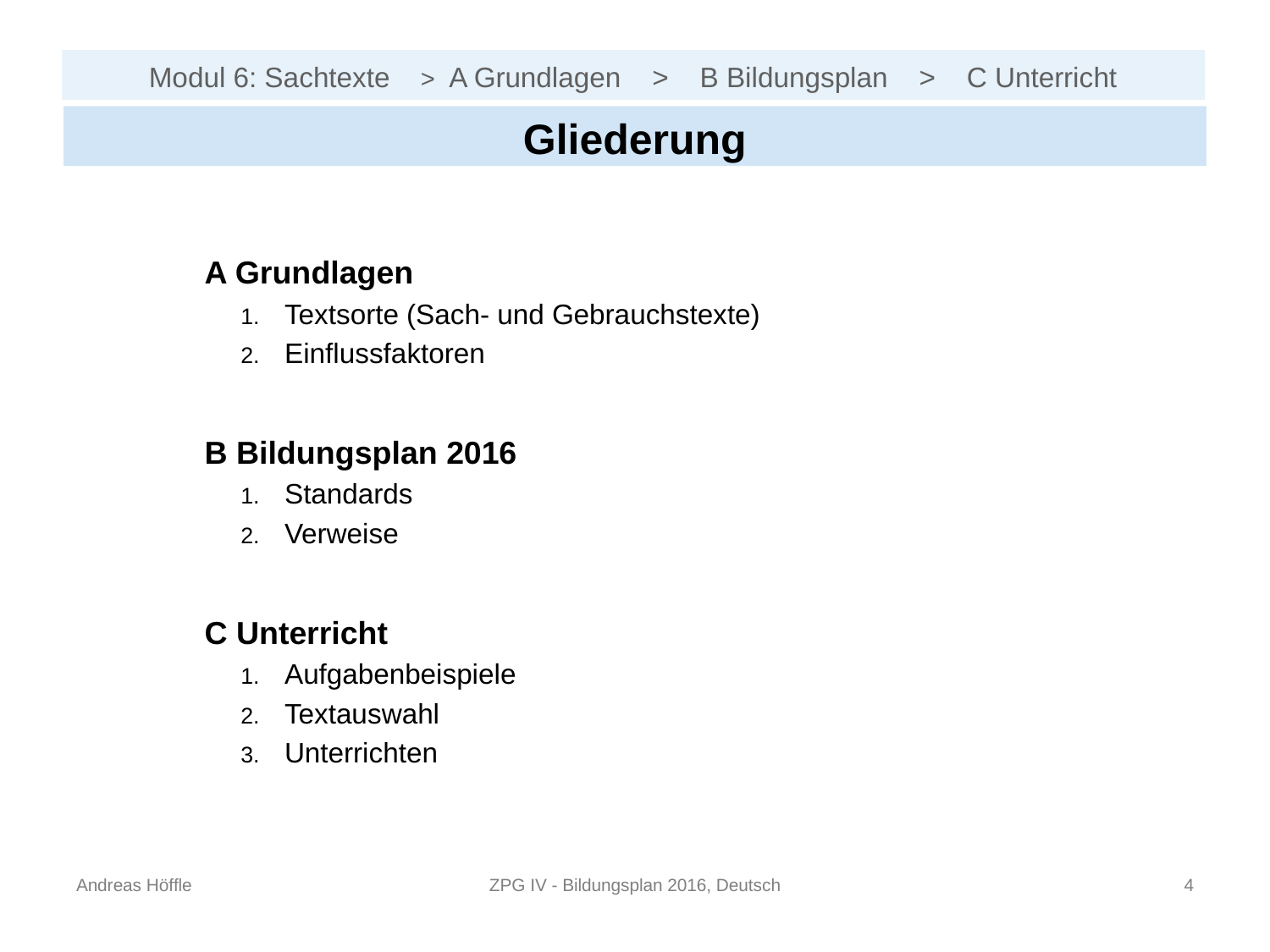

# Modul 6: Sachtexte    >  A Grundlagen    >    B Bildungsplan    >    C Unterricht
Gliederung
	A Grundlagen
Textsorte (Sach- und Gebrauchstexte)
Einflussfaktoren

	B Bildungsplan 2016
Standards
Verweise
	C Unterricht
Aufgabenbeispiele
Textauswahl
Unterrichten
Andreas Höffle
ZPG IV - Bildungsplan 2016, Deutsch
4